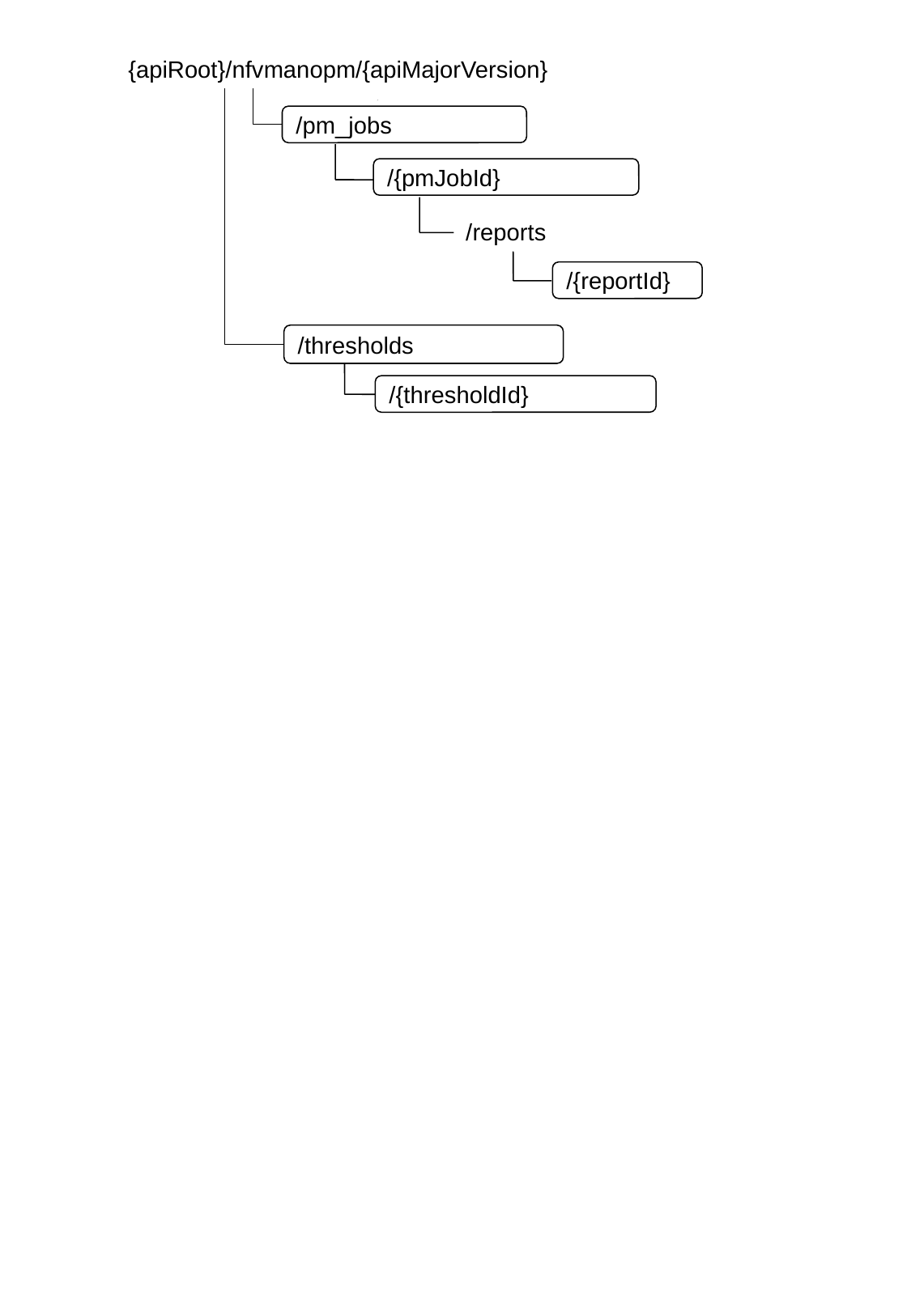

{apiRoot}/nfvmanopm/{apiMajorVersion}

/pm_jobs

/{pmJobId}

/reports

/{reportId}
/thresholds

/{thresholdId}